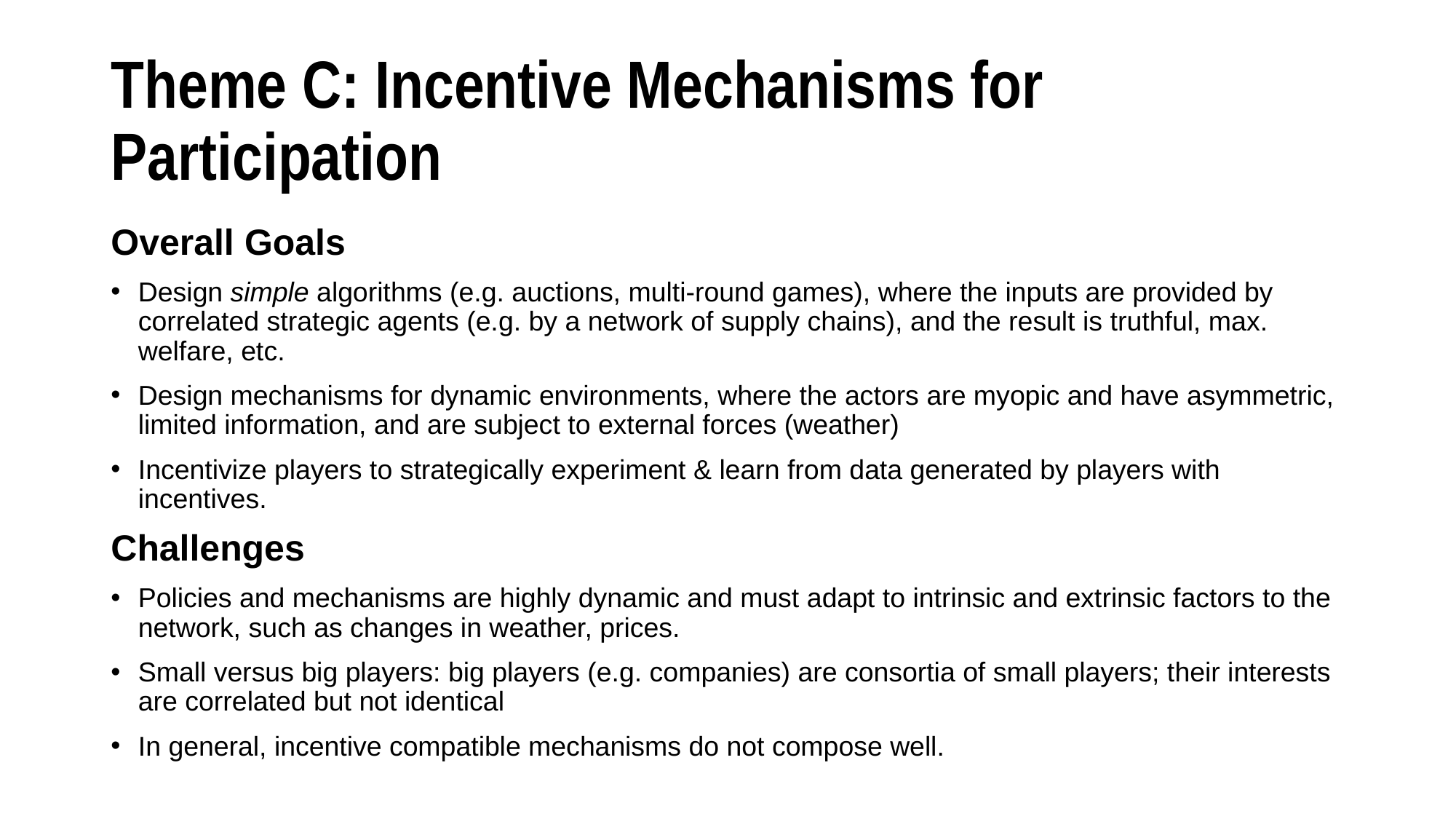

# Theme C: Incentive Mechanisms for Participation
Overall Goals
Design simple algorithms (e.g. auctions, multi-round games), where the inputs are provided by correlated strategic agents (e.g. by a network of supply chains), and the result is truthful, max. welfare, etc.
Design mechanisms for dynamic environments, where the actors are myopic and have asymmetric, limited information, and are subject to external forces (weather)
Incentivize players to strategically experiment & learn from data generated by players with incentives.
Challenges
Policies and mechanisms are highly dynamic and must adapt to intrinsic and extrinsic factors to the network, such as changes in weather, prices.
Small versus big players: big players (e.g. companies) are consortia of small players; their interests are correlated but not identical
In general, incentive compatible mechanisms do not compose well.